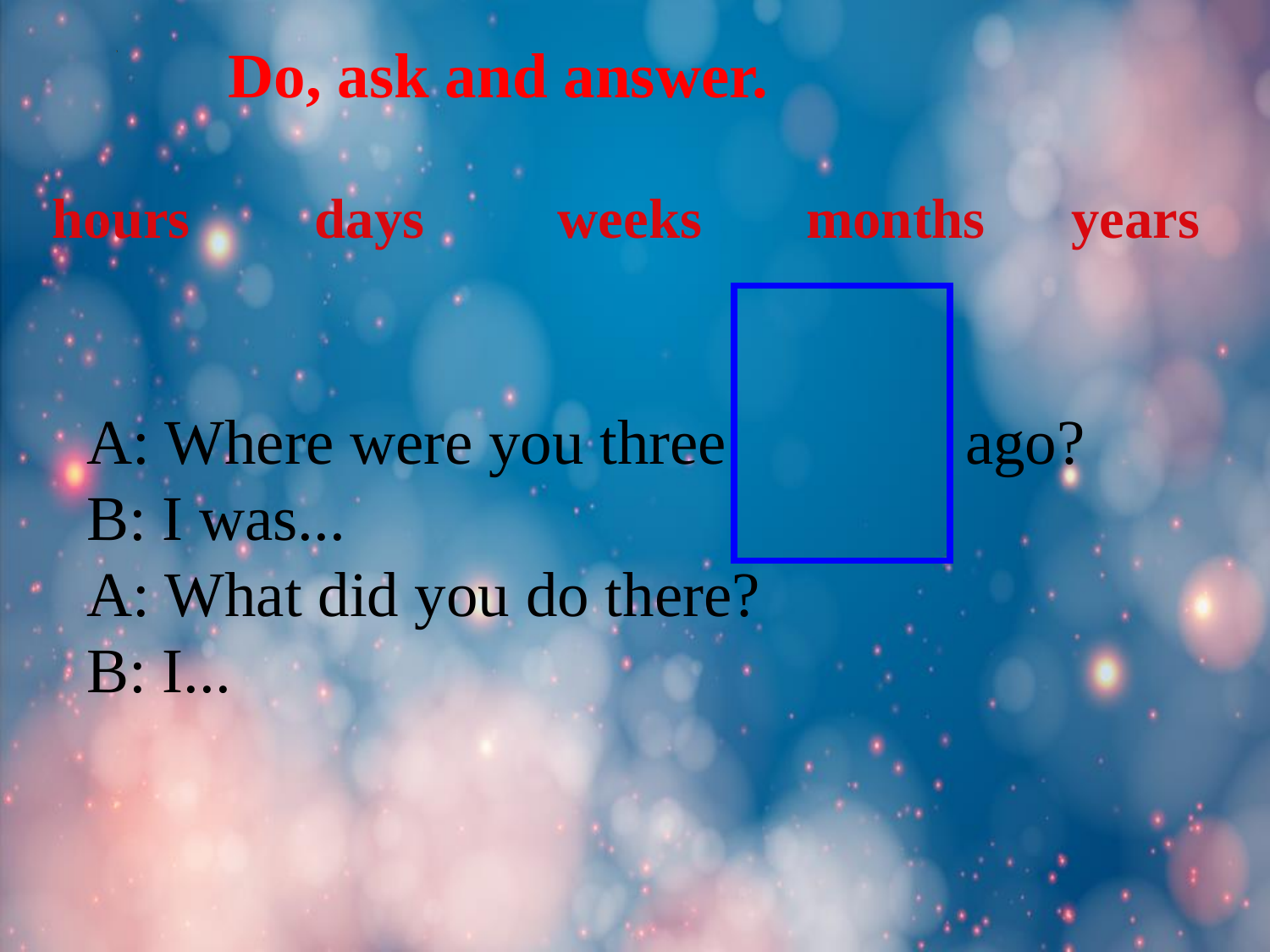

Do, ask and answer.
hours
days
weeks
months
years

A: Where were you three               ago?
B: I was...
A: What did you do there?
B: I...